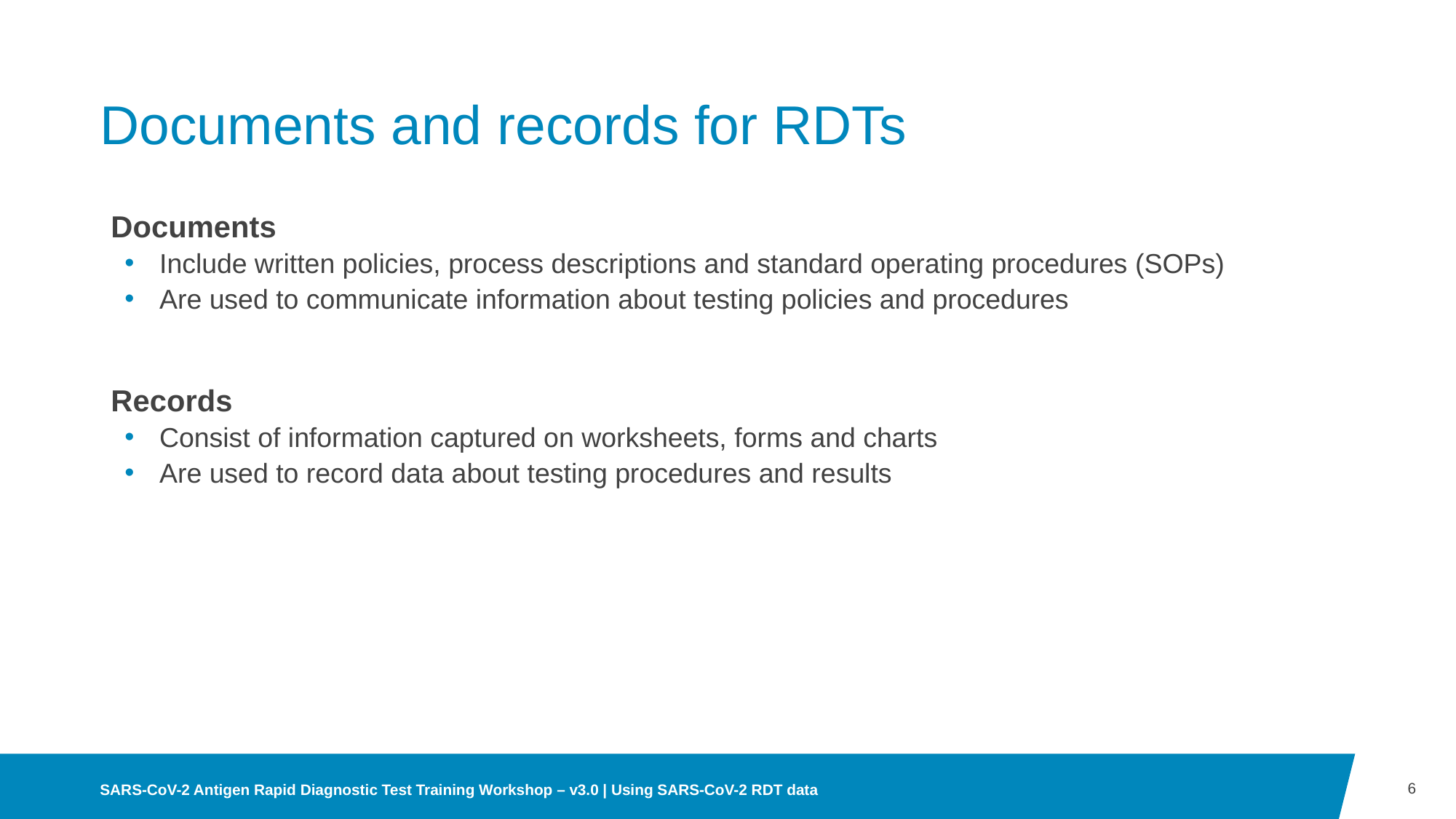

# Documents and records for RDTs
Documents
Include written policies, process descriptions and standard operating procedures (SOPs)
Are used to communicate information about testing policies and procedures

Records
Consist of information captured on worksheets, forms and charts
Are used to record data about testing procedures and results

6
SARS-CoV-2 Antigen Rapid Diagnostic Test Training Workshop – v3.0 | Using SARS-CoV-2 RDT data